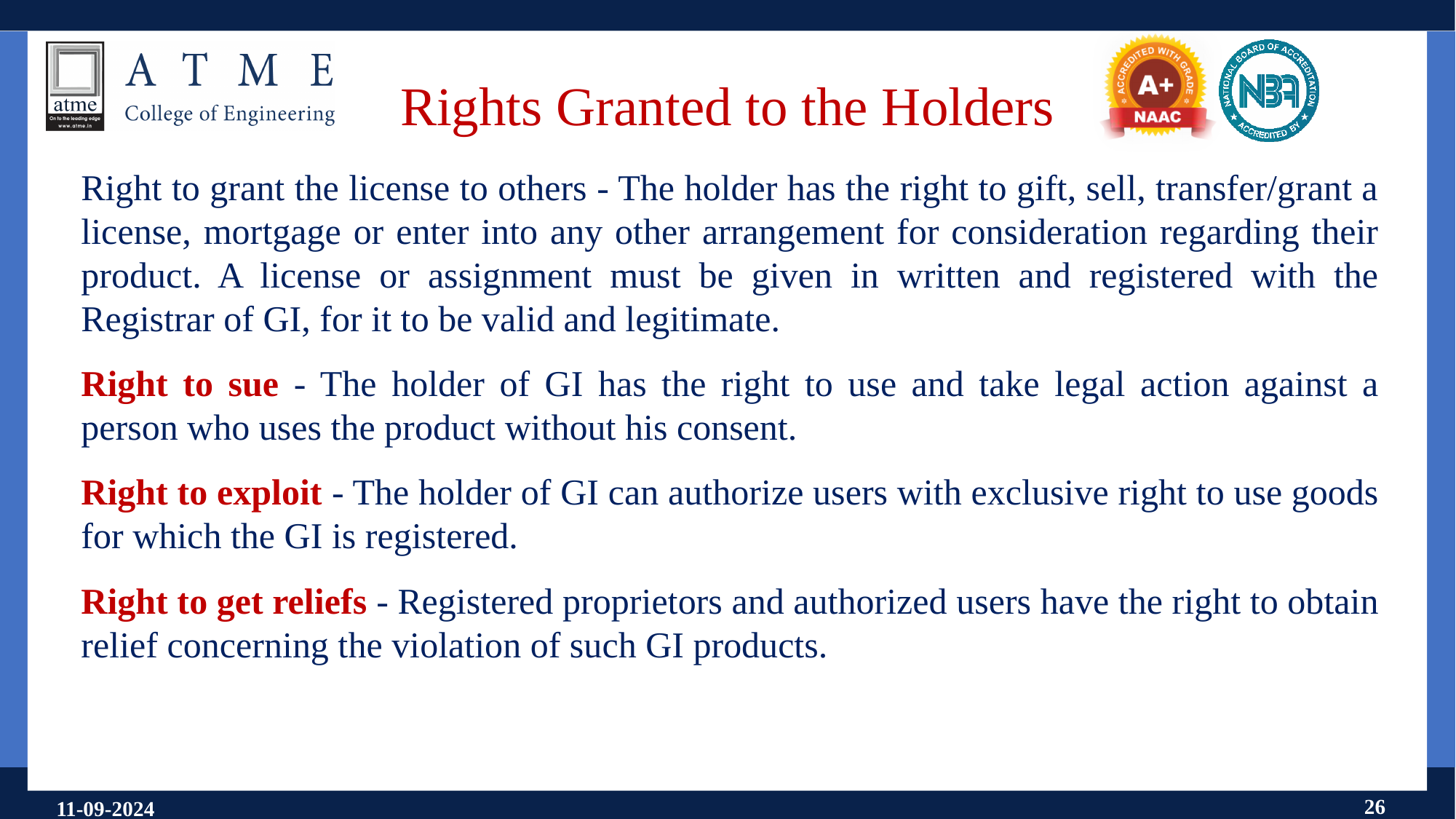

# Rights Granted to the Holders
Right to grant the license to others - The holder has the right to gift, sell, transfer/grant a license, mortgage or enter into any other arrangement for consideration regarding their product. A license or assignment must be given in written and registered with the Registrar of GI, for it to be valid and legitimate.
Right to sue - The holder of GI has the right to use and take legal action against a person who uses the product without his consent.
Right to exploit - The holder of GI can authorize users with exclusive right to use goods for which the GI is registered.
Right to get reliefs - Registered proprietors and authorized users have the right to obtain relief concerning the violation of such GI products.
26
11-09-2024